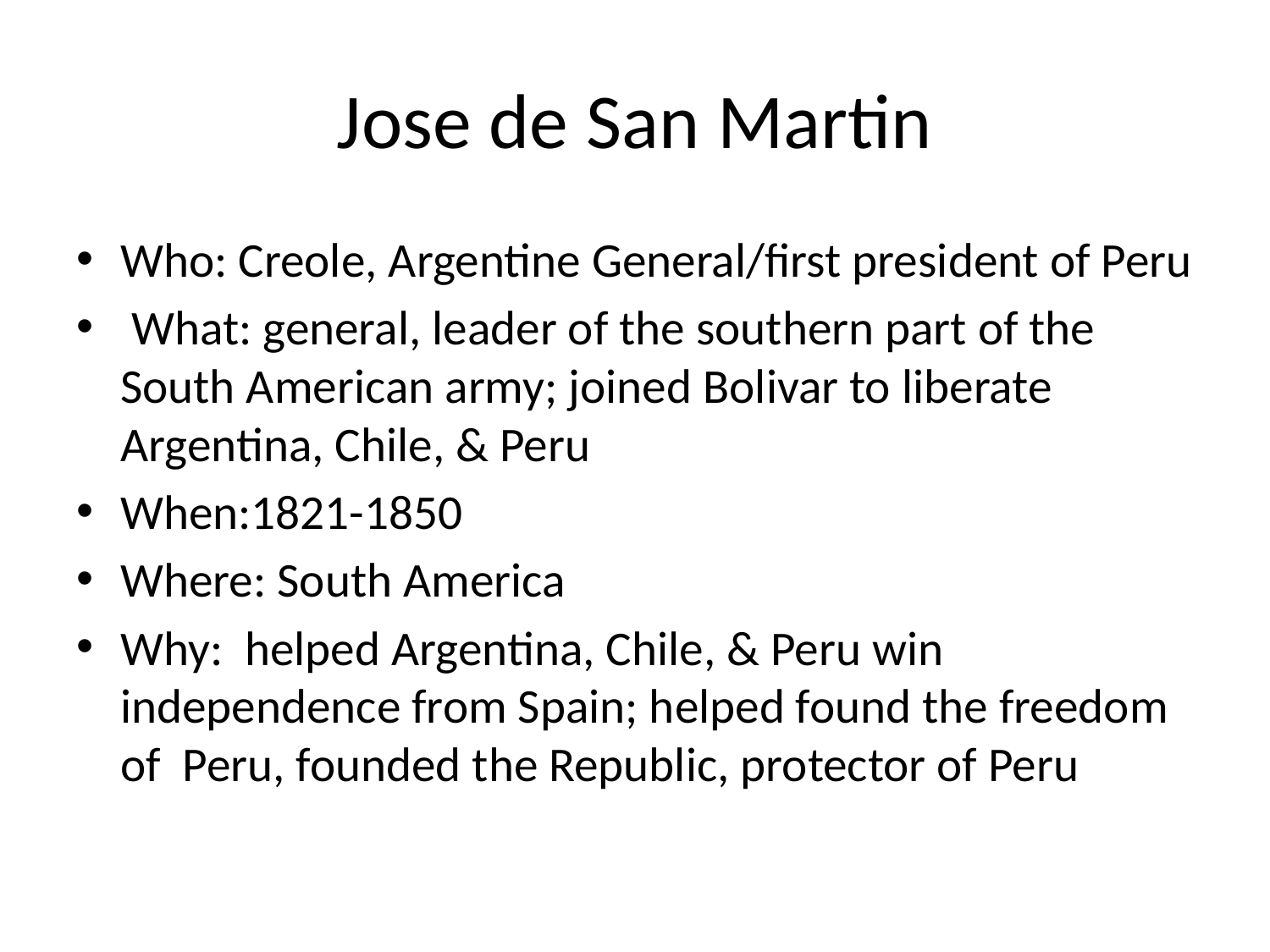

# Jose de San Martin
Who: Creole, Argentine General/first president of Peru
 What: general, leader of the southern part of the South American army; joined Bolivar to liberate Argentina, Chile, & Peru
When:1821-1850
Where: South America
Why:  helped Argentina, Chile, & Peru win independence from Spain; helped found the freedom of  Peru, founded the Republic, protector of Peru